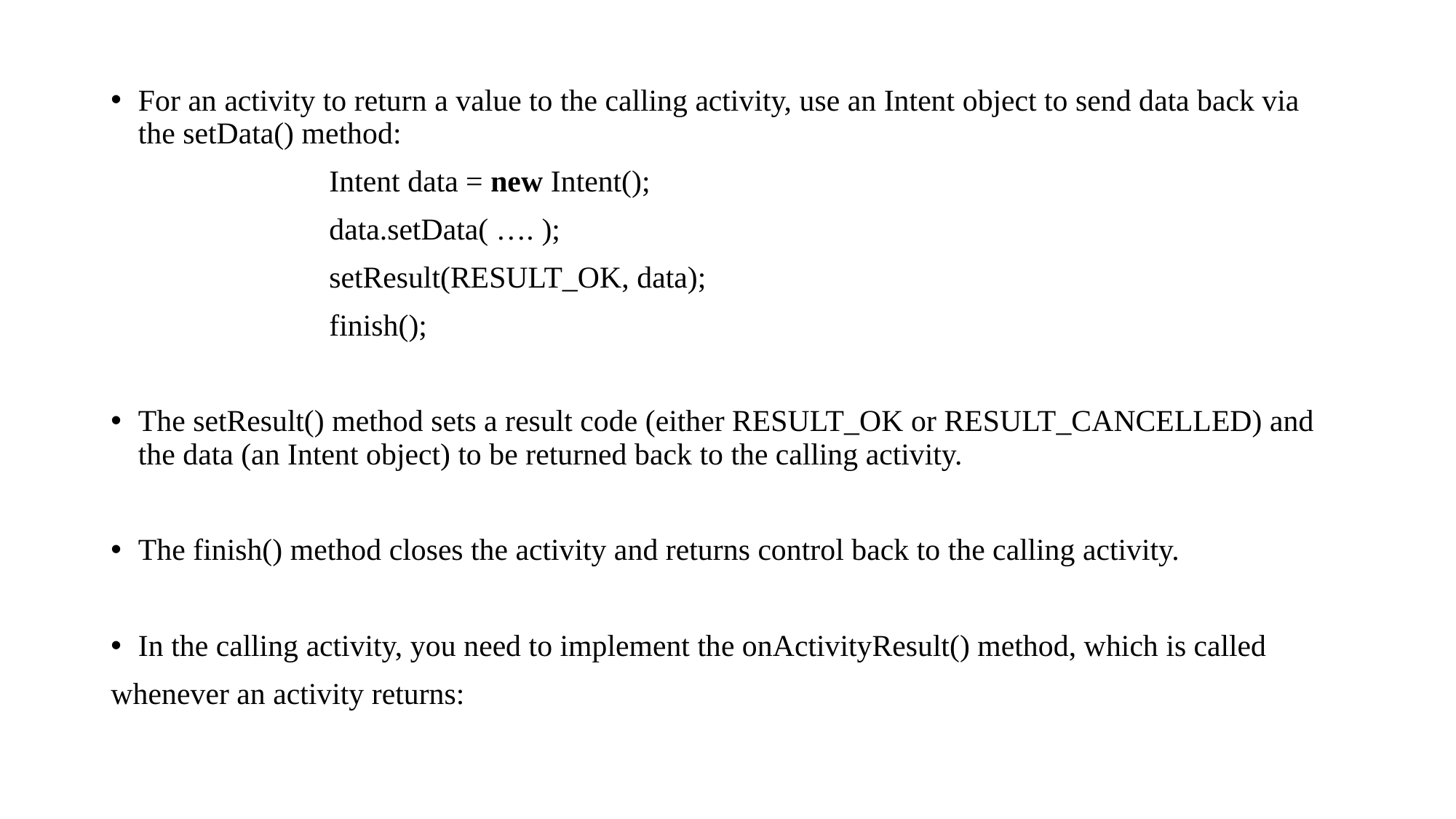

For an activity to return a value to the calling activity, use an Intent object to send data back via the setData() method:
		Intent data = new Intent();
		data.setData( …. );
		setResult(RESULT_OK, data);
		finish();

The setResult() method sets a result code (either RESULT_OK or RESULT_CANCELLED) and the data (an Intent object) to be returned back to the calling activity.

The finish() method closes the activity and returns control back to the calling activity.

In the calling activity, you need to implement the onActivityResult() method, which is called
whenever an activity returns: